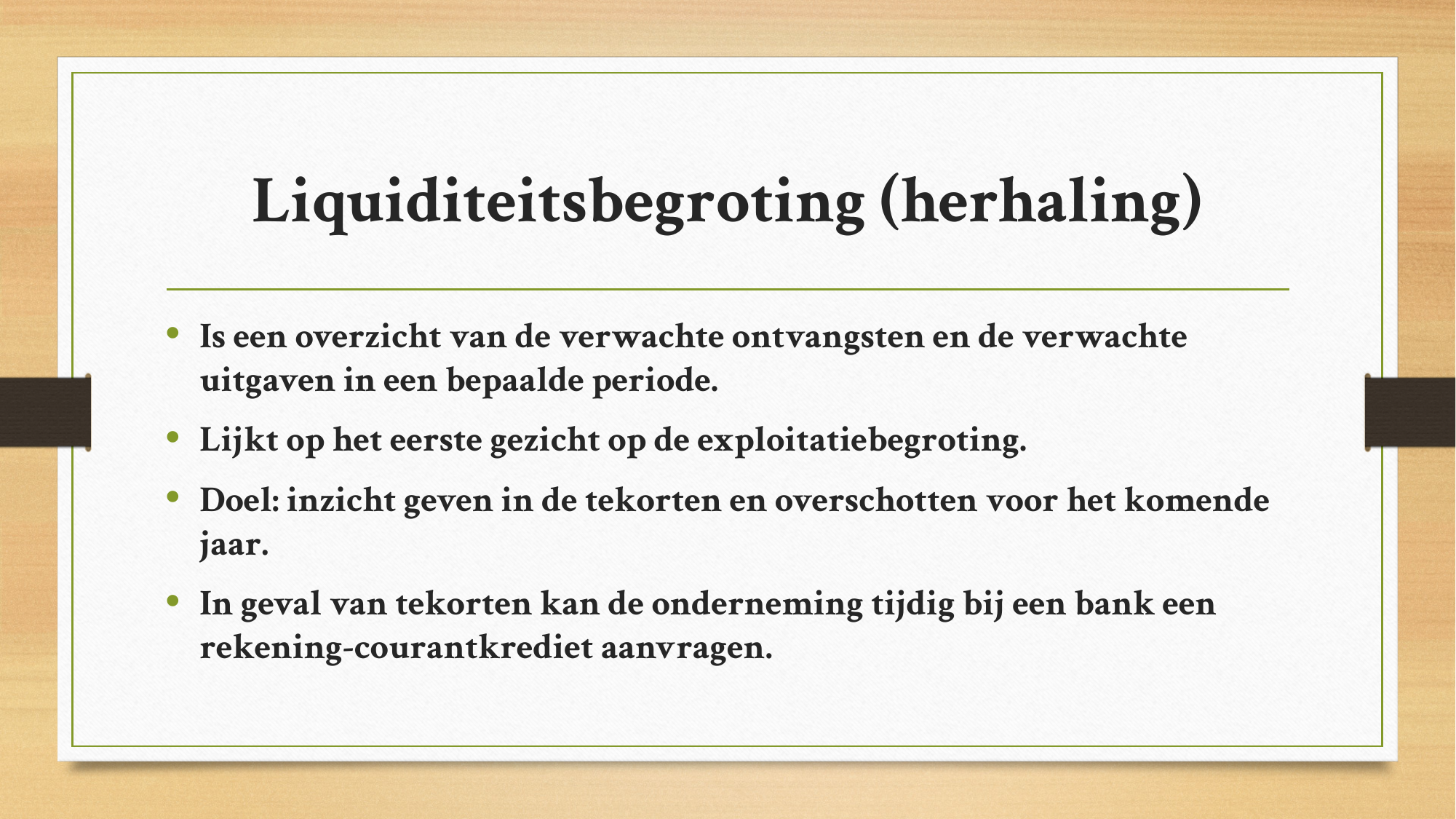

# Liquiditeitsbegroting (herhaling)
Is een overzicht van de verwachte ontvangsten en de verwachte uitgaven in een bepaalde periode.
Lijkt op het eerste gezicht op de exploitatiebegroting.
Doel: inzicht geven in de tekorten en overschotten voor het komende jaar.
In geval van tekorten kan de onderneming tijdig bij een bank een rekening-courantkrediet aanvragen.